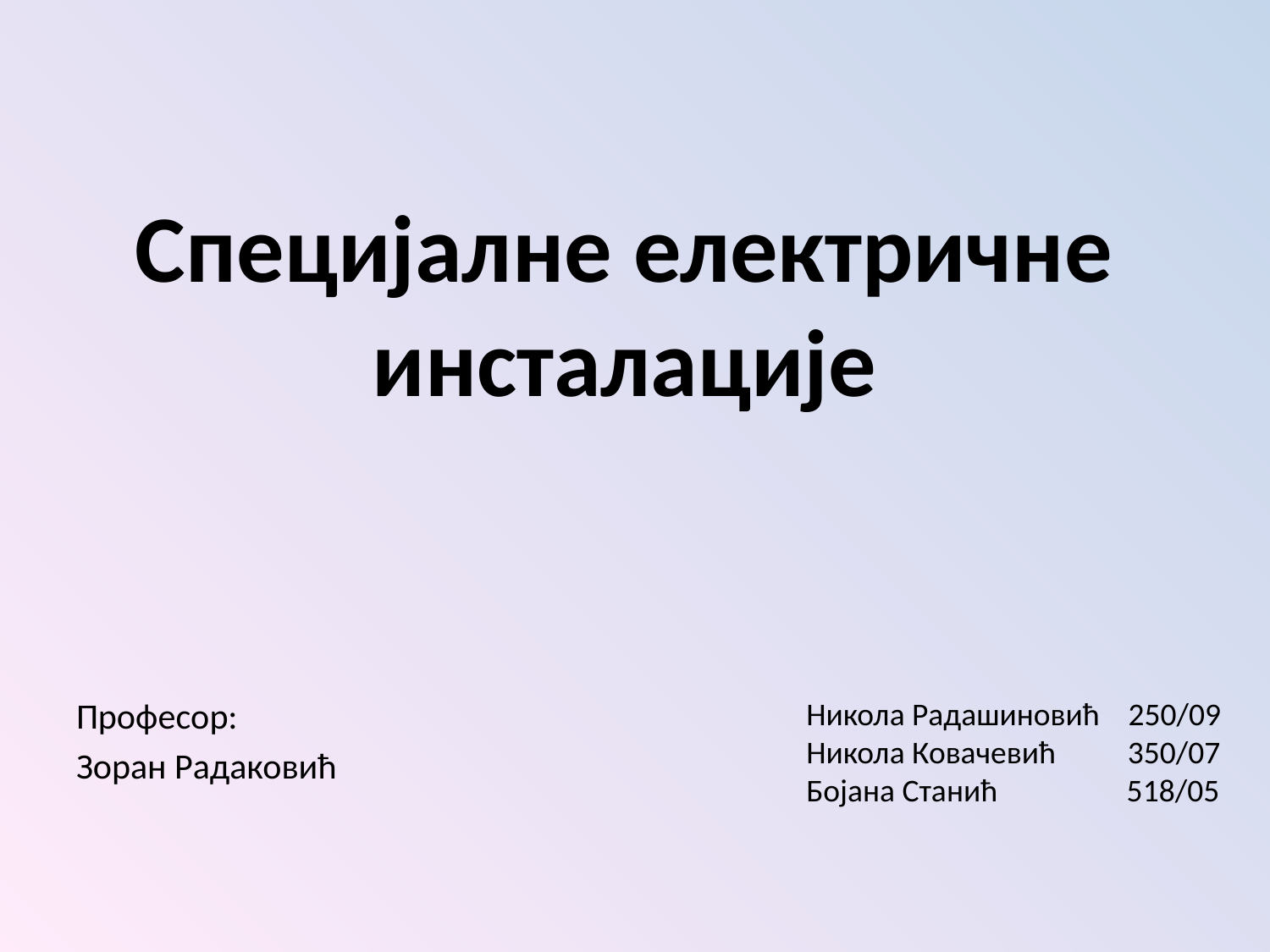

# Специјалне електричне инсталације
Професор:
Зоран Радаковић
Никола Радашиновић    250/09
Никола Ковачевић          350/07
Бојана Станић                  518/05